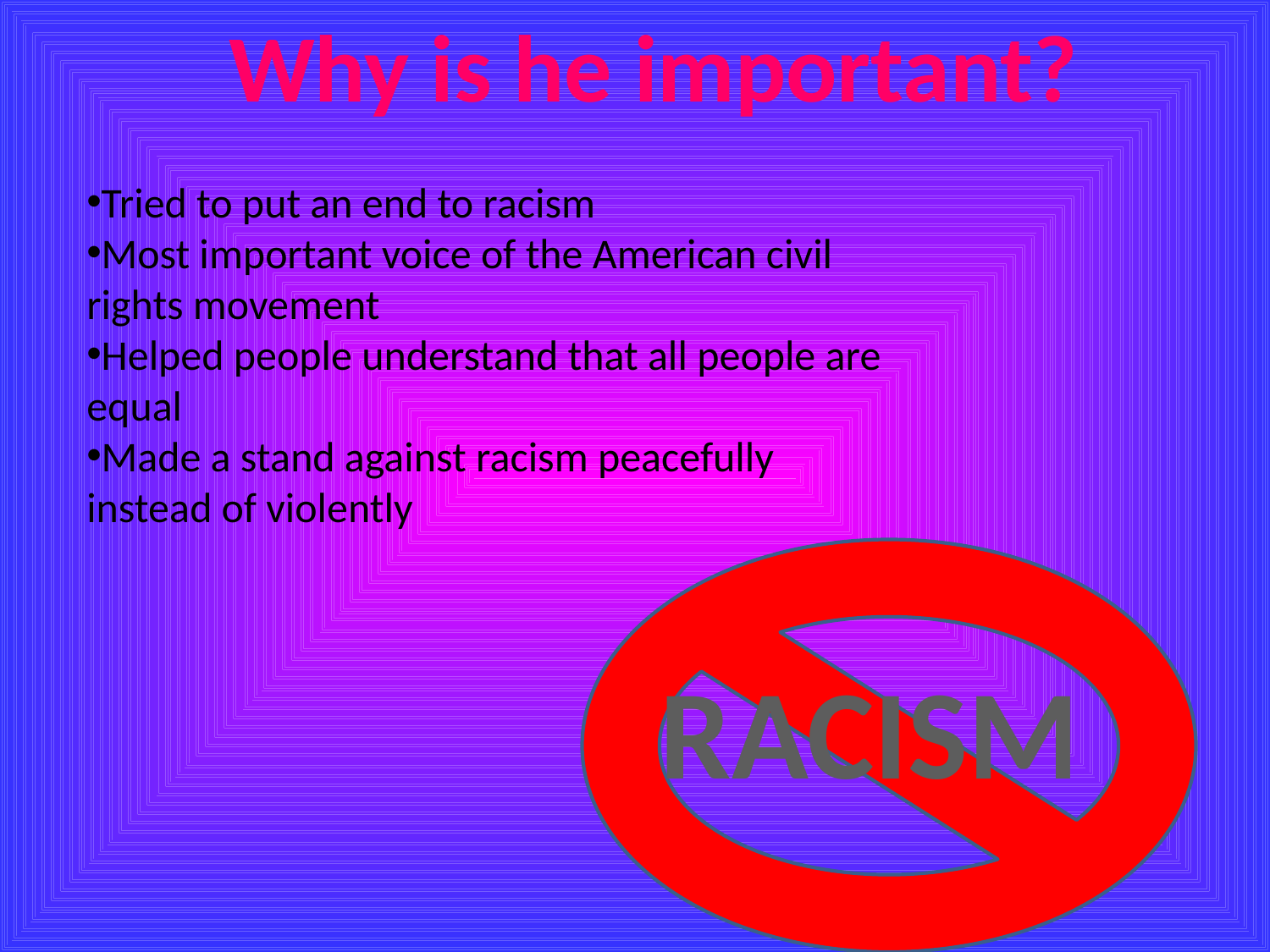

Why is he important?
Tried to put an end to racism
Most important voice of the American civil rights movement
Helped people understand that all people are equal
Made a stand against racism peacefully instead of violently

RACISM